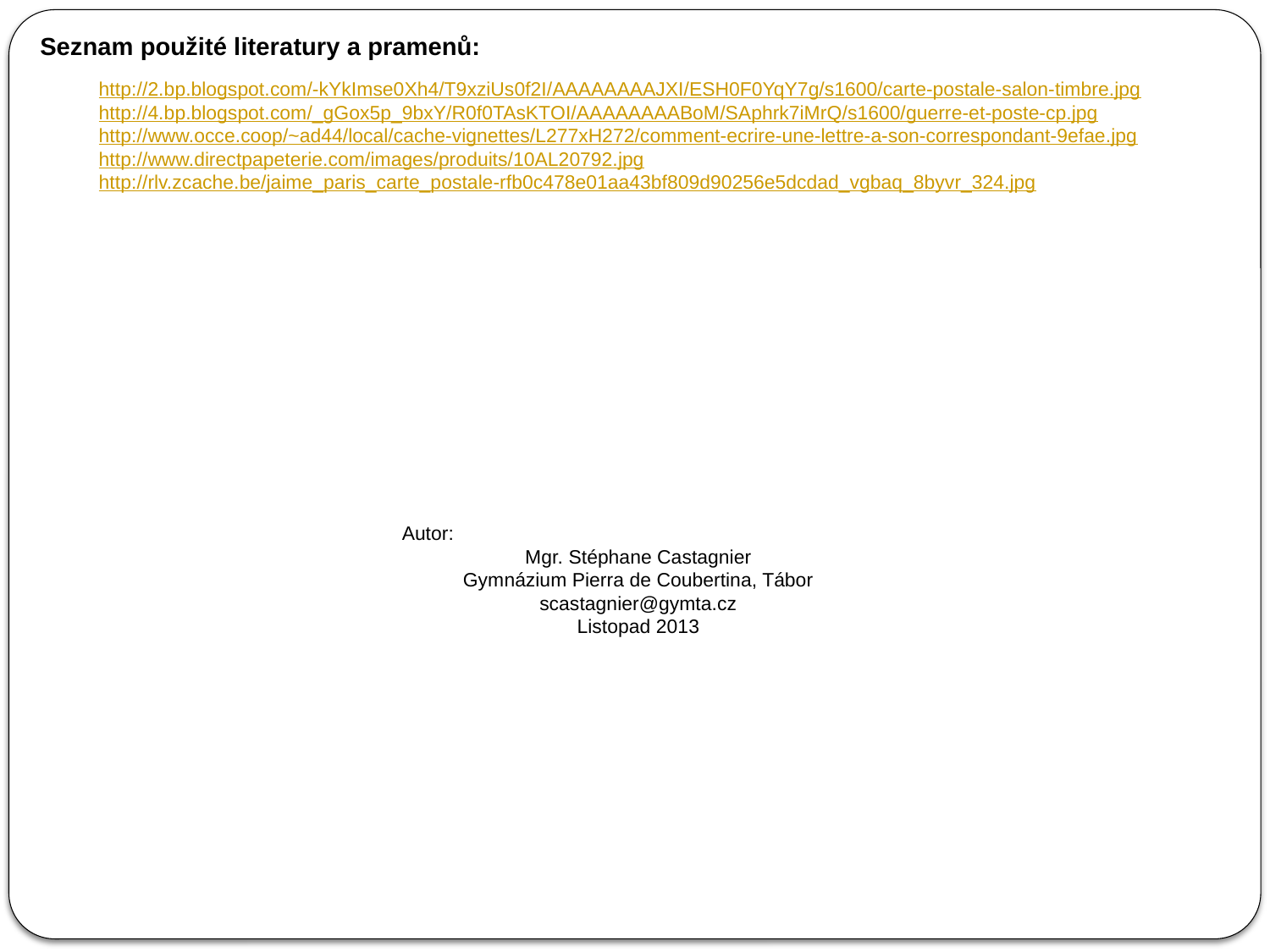

Seznam použité literatury a pramenů:
http://2.bp.blogspot.com/-kYkImse0Xh4/T9xziUs0f2I/AAAAAAAAJXI/ESH0F0YqY7g/s1600/carte-postale-salon-timbre.jpg
http://4.bp.blogspot.com/_gGox5p_9bxY/R0f0TAsKTOI/AAAAAAAABoM/SAphrk7iMrQ/s1600/guerre-et-poste-cp.jpg
http://www.occe.coop/~ad44/local/cache-vignettes/L277xH272/comment-ecrire-une-lettre-a-son-correspondant-9efae.jpg
http://www.directpapeterie.com/images/produits/10AL20792.jpg
http://rlv.zcache.be/jaime_paris_carte_postale-rfb0c478e01aa43bf809d90256e5dcdad_vgbaq_8byvr_324.jpg

Autor:
Mgr. Stéphane Castagnier
Gymnázium Pierra de Coubertina, Tábor
scastagnier@gymta.cz
Listopad 2013